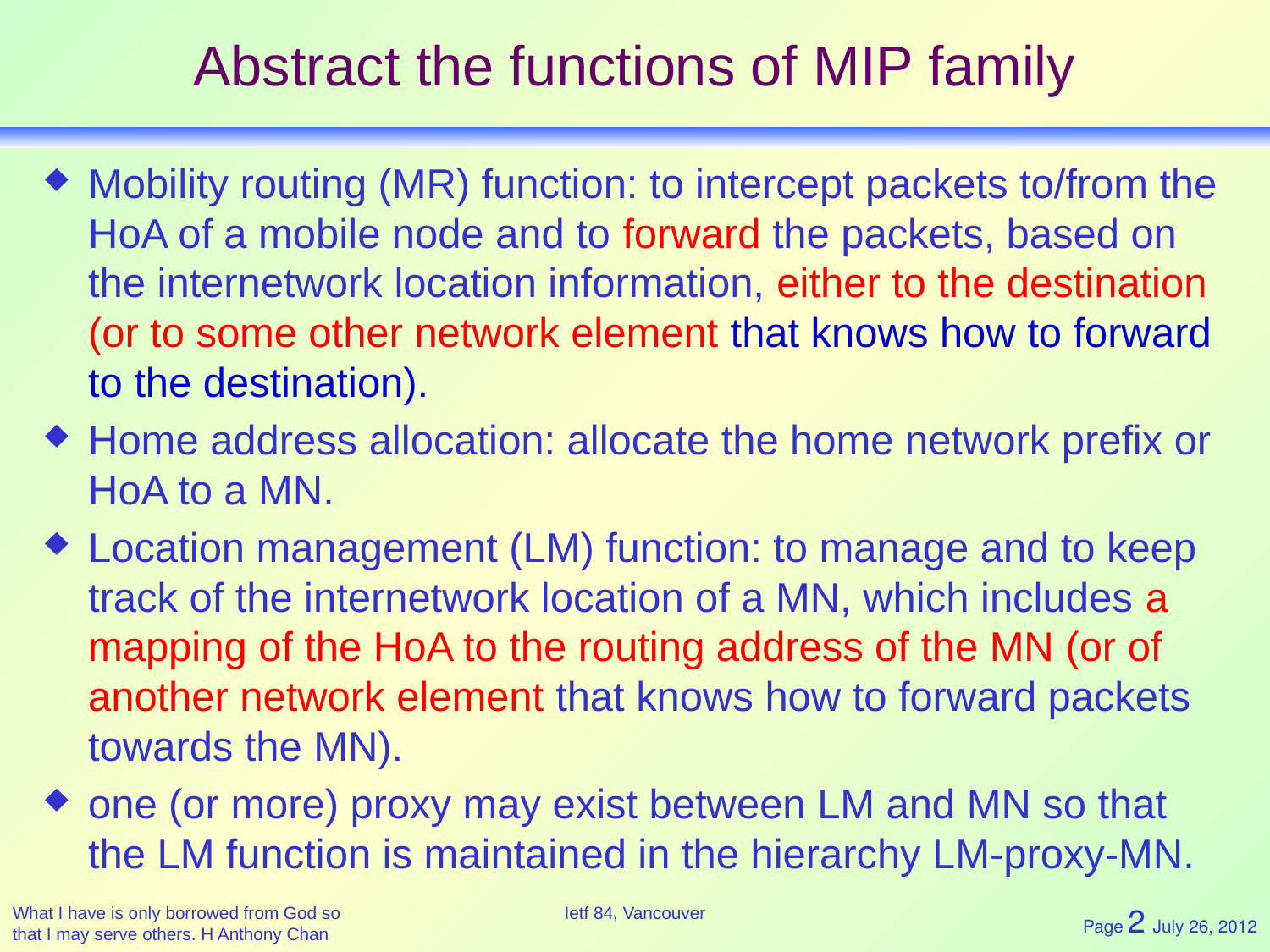

# Abstract the functions of MIP family
Mobility routing (MR) function: to intercept packets to/from the HoA of a mobile node and to forward the packets, based on the internetwork location information, either to the destination (or to some other network element that knows how to forward to the destination).
Home address allocation: allocate the home network prefix or HoA to a MN.
Location management (LM) function: to manage and to keep track of the internetwork location of a MN, which includes a mapping of the HoA to the routing address of the MN (or of another network element that knows how to forward packets towards the MN).
one (or more) proxy may exist between LM and MN so that the LM function is maintained in the hierarchy LM-proxy-MN.